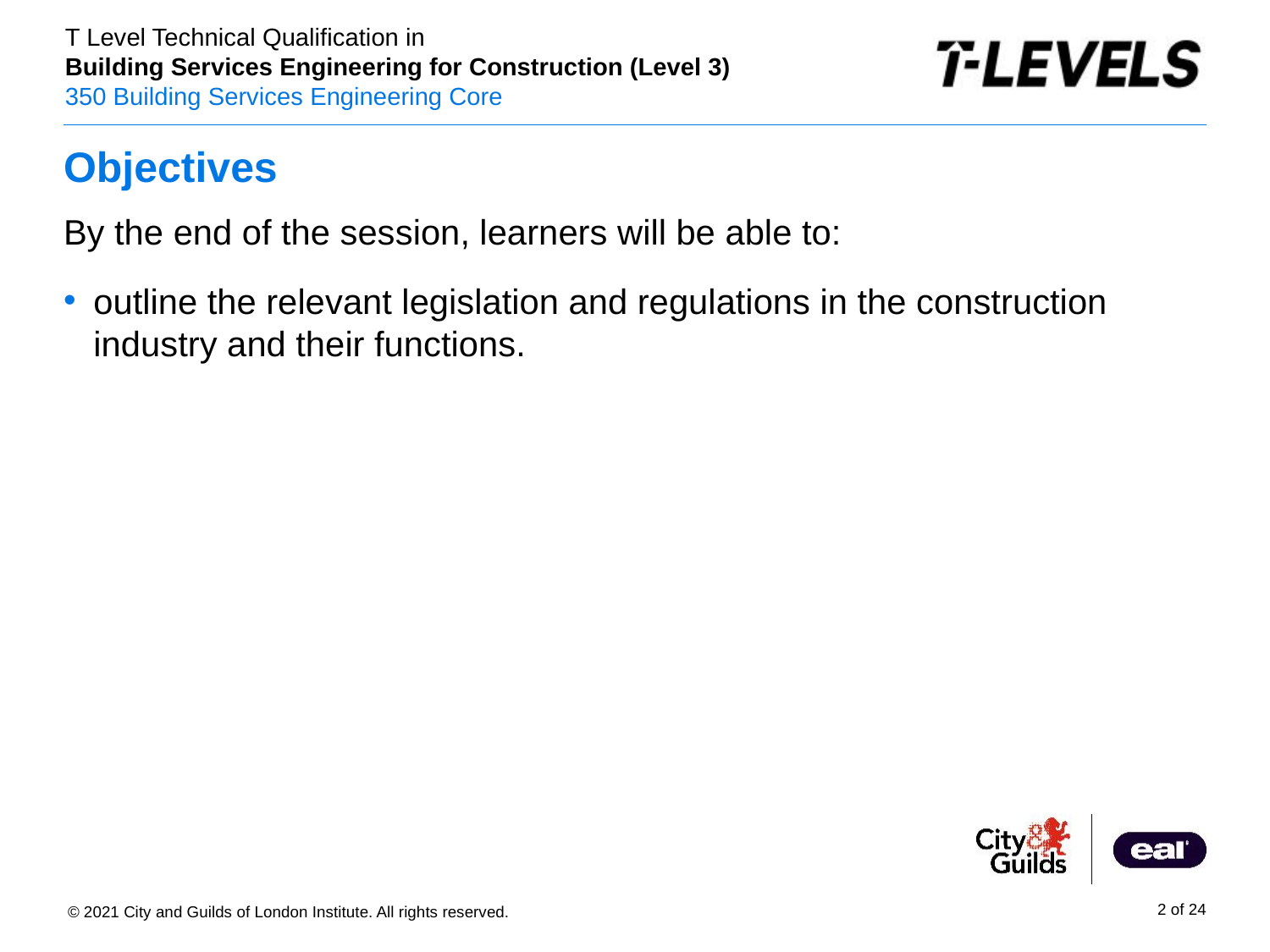

# Objectives
By the end of the session, learners will be able to:
outline the relevant legislation and regulations in the construction industry and their functions.